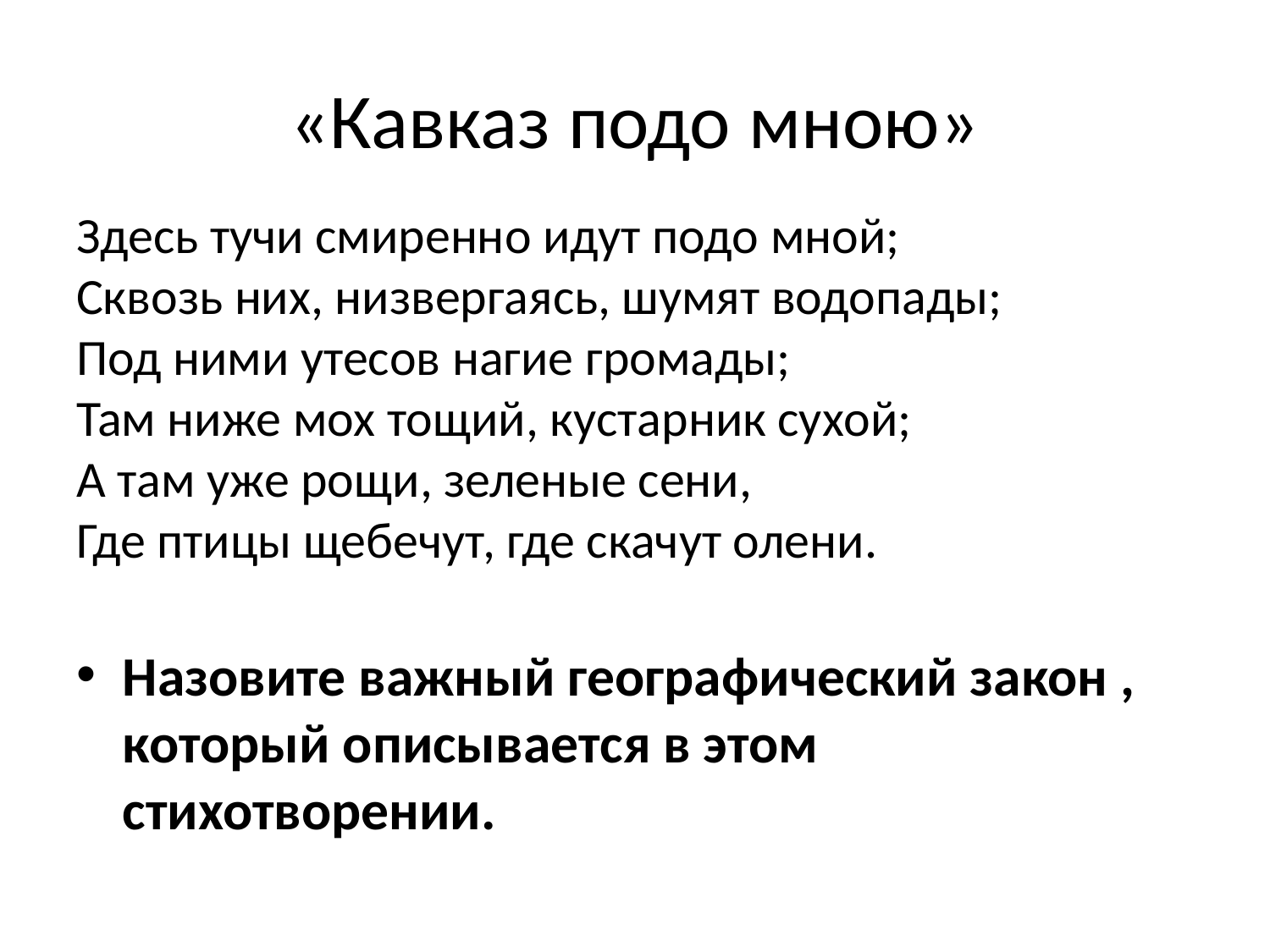

# «Кавказ подо мною»
Здесь тучи смиренно идут подо мной;
Сквозь них, низвергаясь, шумят водопады;
Под ними утесов нагие громады;
Там ниже мох тощий, кустарник сухой;
А там уже рощи, зеленые сени,
Где птицы щебечут, где скачут олени.

Назовите важный географический закон , который описывается в этом стихотворении.